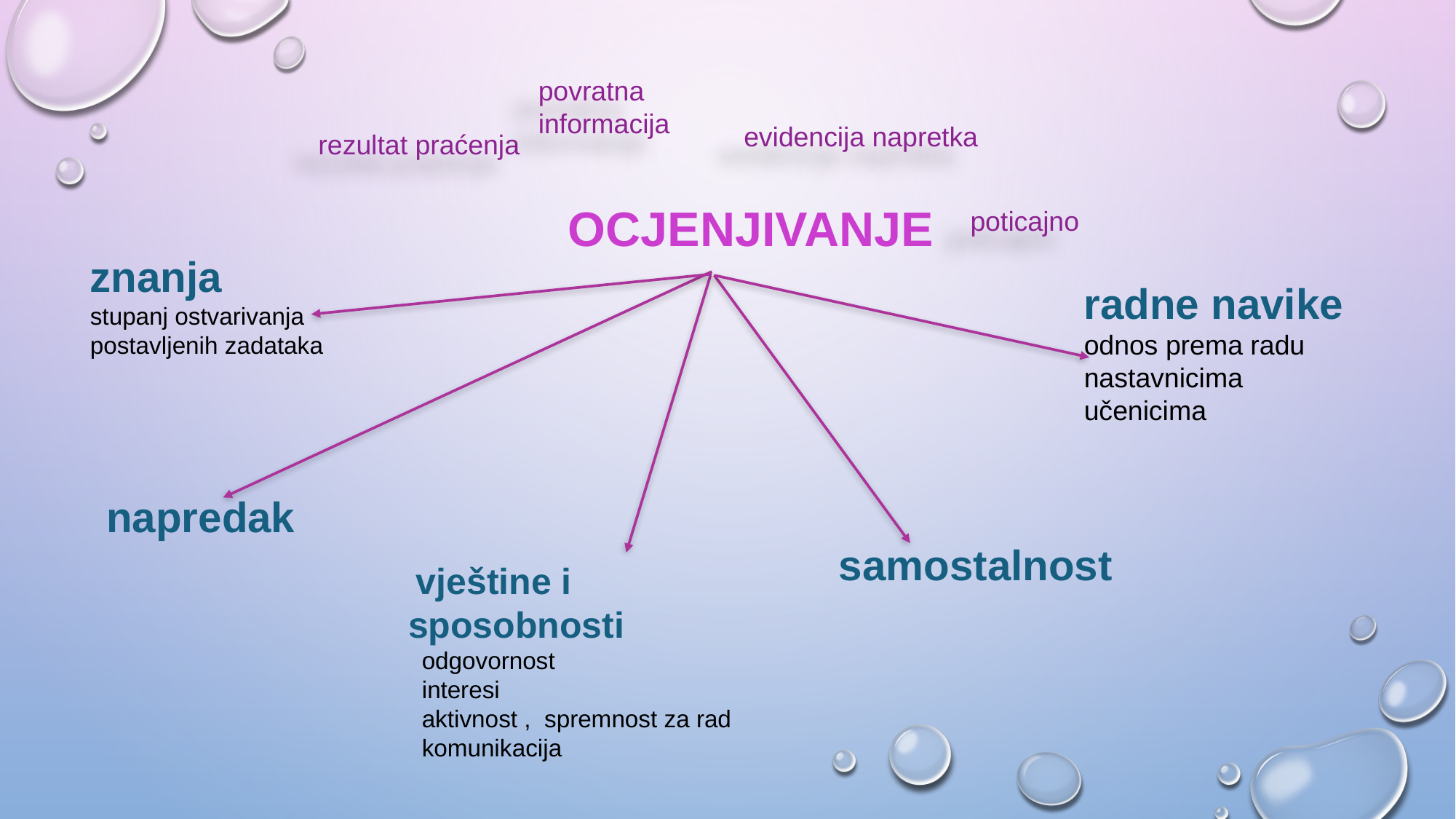

povratna informacija
evidencija napretka
rezultat praćenja
OCJENJIVANJE
poticajno
znanja
stupanj ostvarivanja postavljenih zadataka
radne navike
odnos prema radu
nastavnicima
učenicima
napredak
samostalnost
 vještine i sposobnosti
  odgovornost
  interesi
  aktivnost ,  spremnost za rad
  komunikacija